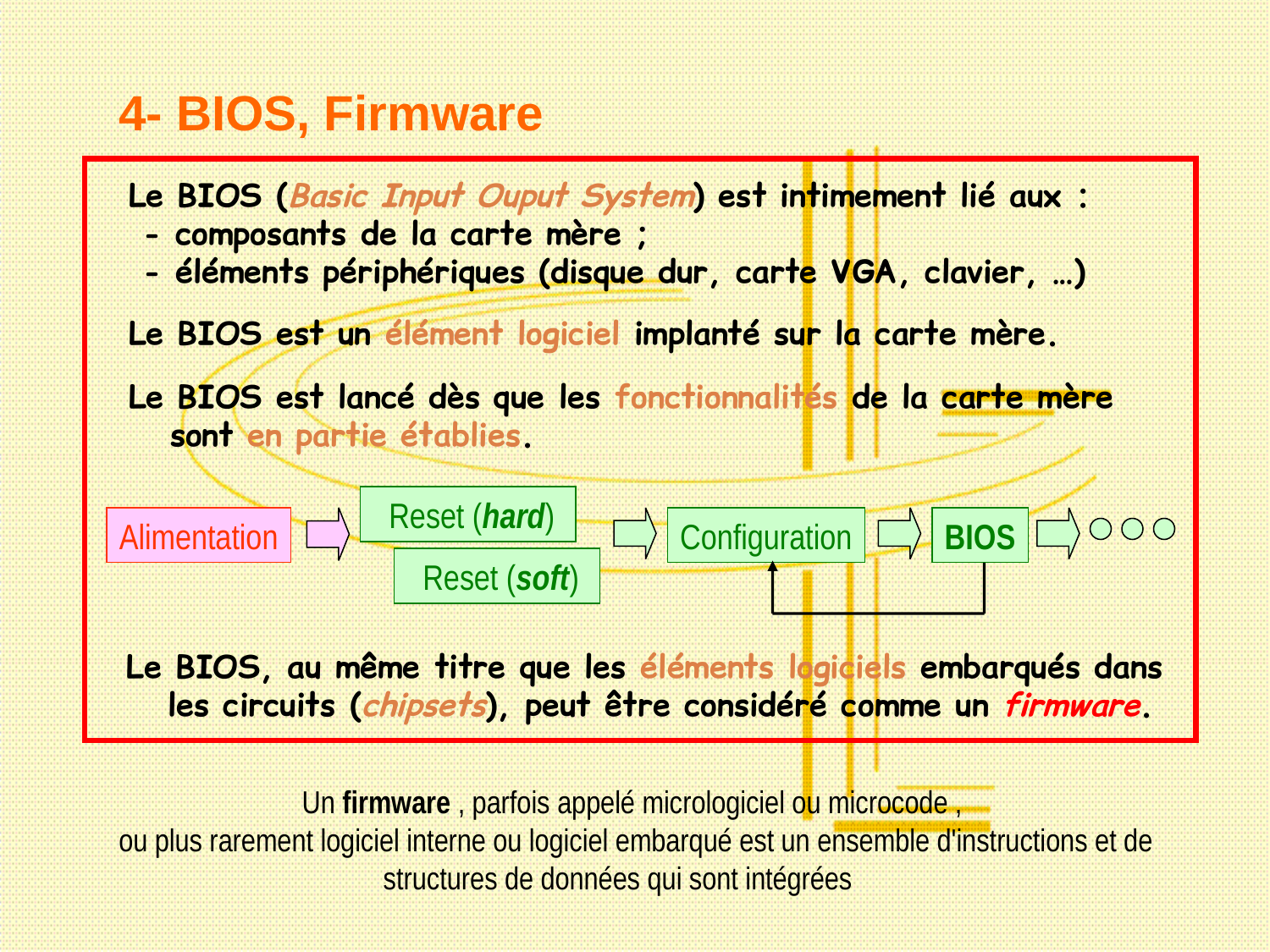

# 4- BIOS, Firmware

Le BIOS (Basic Input Ouput System) est intimement lié aux :
 - composants de la carte mère ;
 - éléments périphériques (disque dur, carte VGA, clavier, …)

Le BIOS est un élément logiciel implanté sur la carte mère.
Le BIOS est lancé dès que les fonctionnalités de la carte mère
   sont en partie établies.
  Reset (hard)
Alimentation

Configuration

BIOS

  Reset (soft)

Le BIOS, au même titre que les éléments logiciels embarqués dans
   les circuits (chipsets), peut être considéré comme un firmware.
Un firmware , parfois appelé micrologiciel ou microcode ,
 ou plus rarement logiciel interne ou logiciel embarqué est un ensemble d'instructions et de structures de données qui sont intégrées